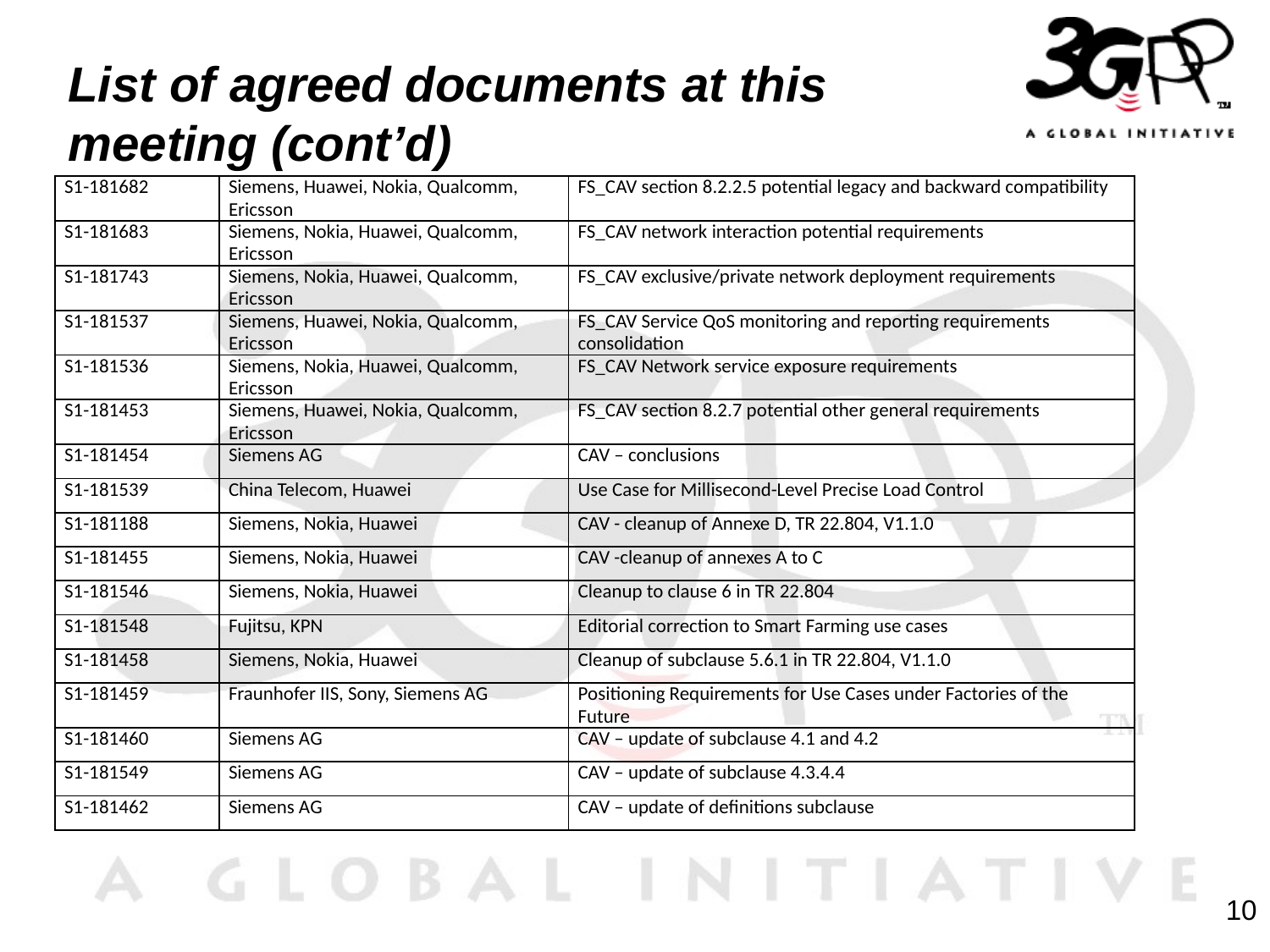

# List of agreed documents at this meeting (cont’d)
| S1-181682 | Siemens, Huawei, Nokia, Qualcomm, Ericsson | FS\_CAV section 8.2.2.5 potential legacy and backward compatibility |
| --- | --- | --- |
| S1-181683 | Siemens, Nokia, Huawei, Qualcomm, Ericsson | FS\_CAV network interaction potential requirements |
| S1-181743 | Siemens, Nokia, Huawei, Qualcomm, Ericsson | FS\_CAV exclusive/private network deployment requirements |
| S1-181537 | Siemens, Huawei, Nokia, Qualcomm, Ericsson | FS\_CAV Service QoS monitoring and reporting requirements consolidation |
| S1-181536 | Siemens, Nokia, Huawei, Qualcomm, Ericsson | FS\_CAV Network service exposure requirements |
| S1-181453 | Siemens, Huawei, Nokia, Qualcomm, Ericsson | FS\_CAV section 8.2.7 potential other general requirements |
| S1-181454 | Siemens AG | CAV – conclusions |
| S1-181539 | China Telecom, Huawei | Use Case for Millisecond-Level Precise Load Control |
| S1-181188 | Siemens, Nokia, Huawei | CAV - cleanup of Annexe D, TR 22.804, V1.1.0 |
| S1-181455 | Siemens, Nokia, Huawei | CAV -cleanup of annexes A to C |
| S1-181546 | Siemens, Nokia, Huawei | Cleanup to clause 6 in TR 22.804 |
| S1-181548 | Fujitsu, KPN | Editorial correction to Smart Farming use cases |
| S1-181458 | Siemens, Nokia, Huawei | Cleanup of subclause 5.6.1 in TR 22.804, V1.1.0 |
| S1-181459 | Fraunhofer IIS, Sony, Siemens AG | Positioning Requirements for Use Cases under Factories of the Future |
| S1-181460 | Siemens AG | CAV – update of subclause 4.1 and 4.2 |
| S1-181549 | Siemens AG | CAV – update of subclause 4.3.4.4 |
| S1-181462 | Siemens AG | CAV – update of definitions subclause |
10